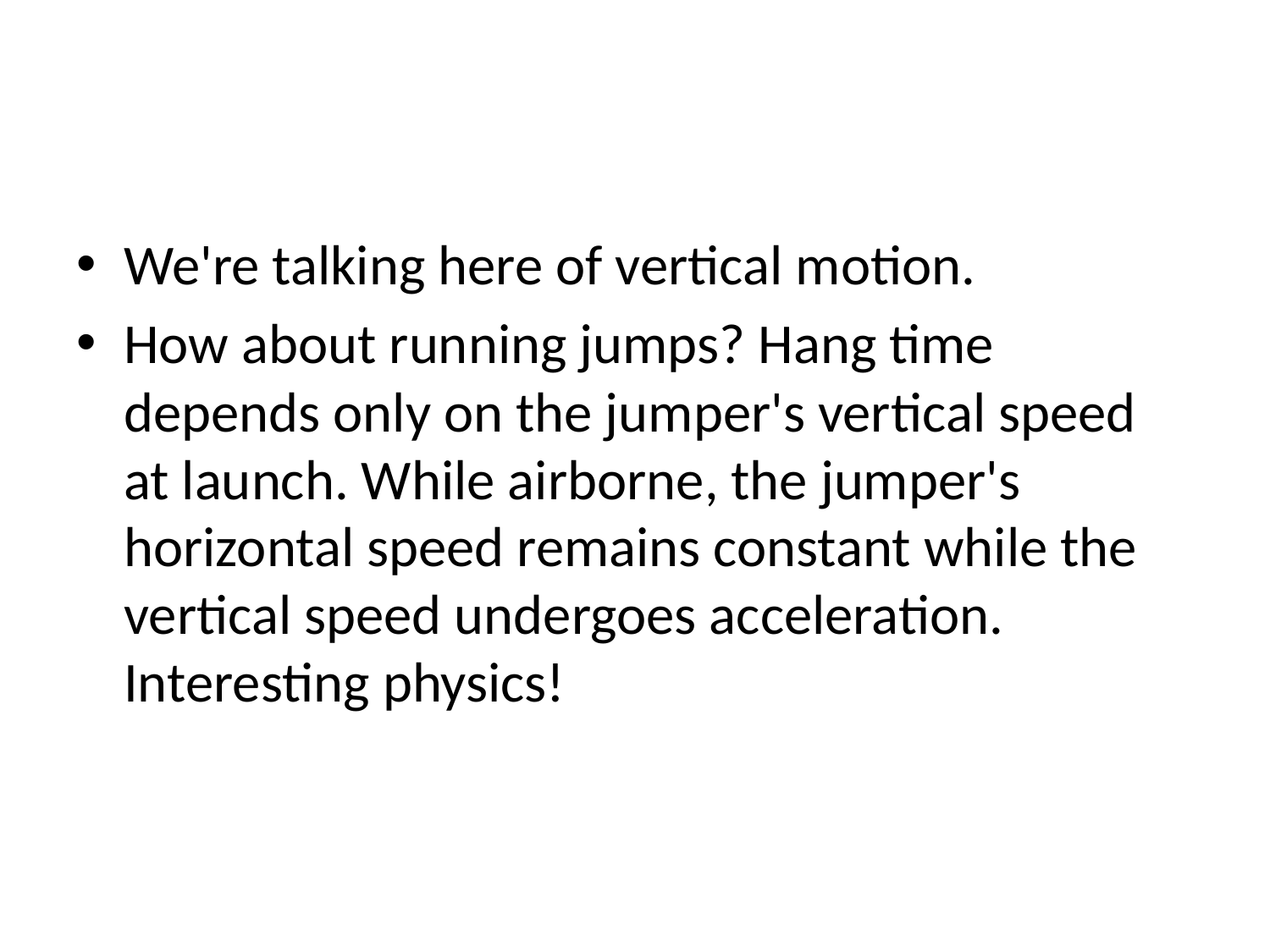

#
We're talking here of vertical motion.
How about running jumps? Hang time depends only on the jumper's vertical speed at launch. While airborne, the jumper's horizontal speed remains constant while the vertical speed undergoes acceleration. Interesting physics!